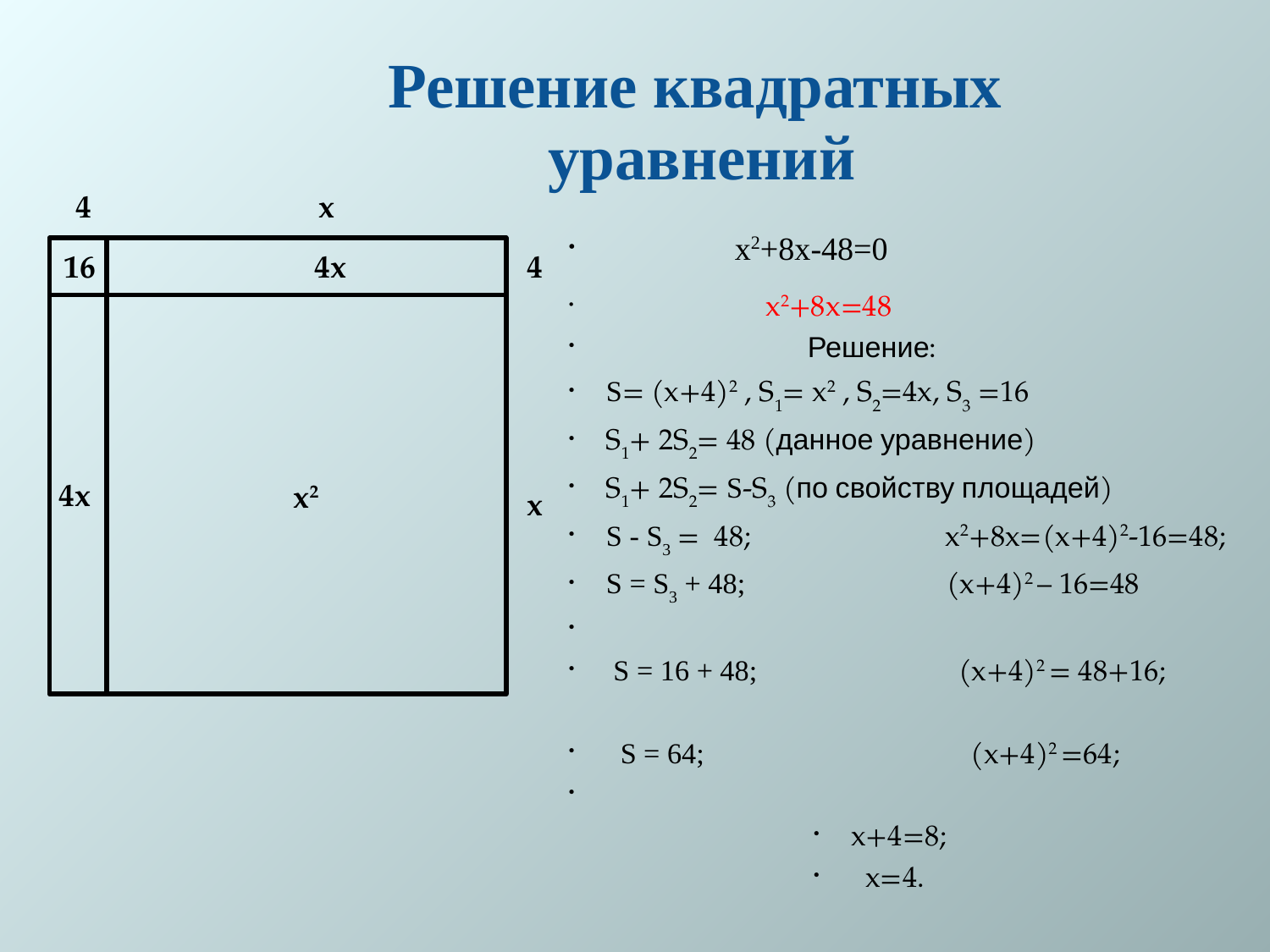

Решение квадратных уравнений
  4
                x
 16
              4x
4
# x2+8x-48=0
                          x2+8x=48
                            Решение:
S= (x+4)2 , S1= x2 , S2=4x, S3 =16
S1+ 2S2= 48 (данное уравнение)
S1+ 2S2= S-S3 (по свойству площадей)
S - S3 =  48;                           x2+8x=(x+4)2-16=48;
S = S3 + 48;                            (x+4)2 – 16=48

 S = 16 + 48;                            (x+4)2 = 48+16;

  S = 64;                                     (x+4)2 =64;

x+4=8;
  x=4.
x2
4x
x